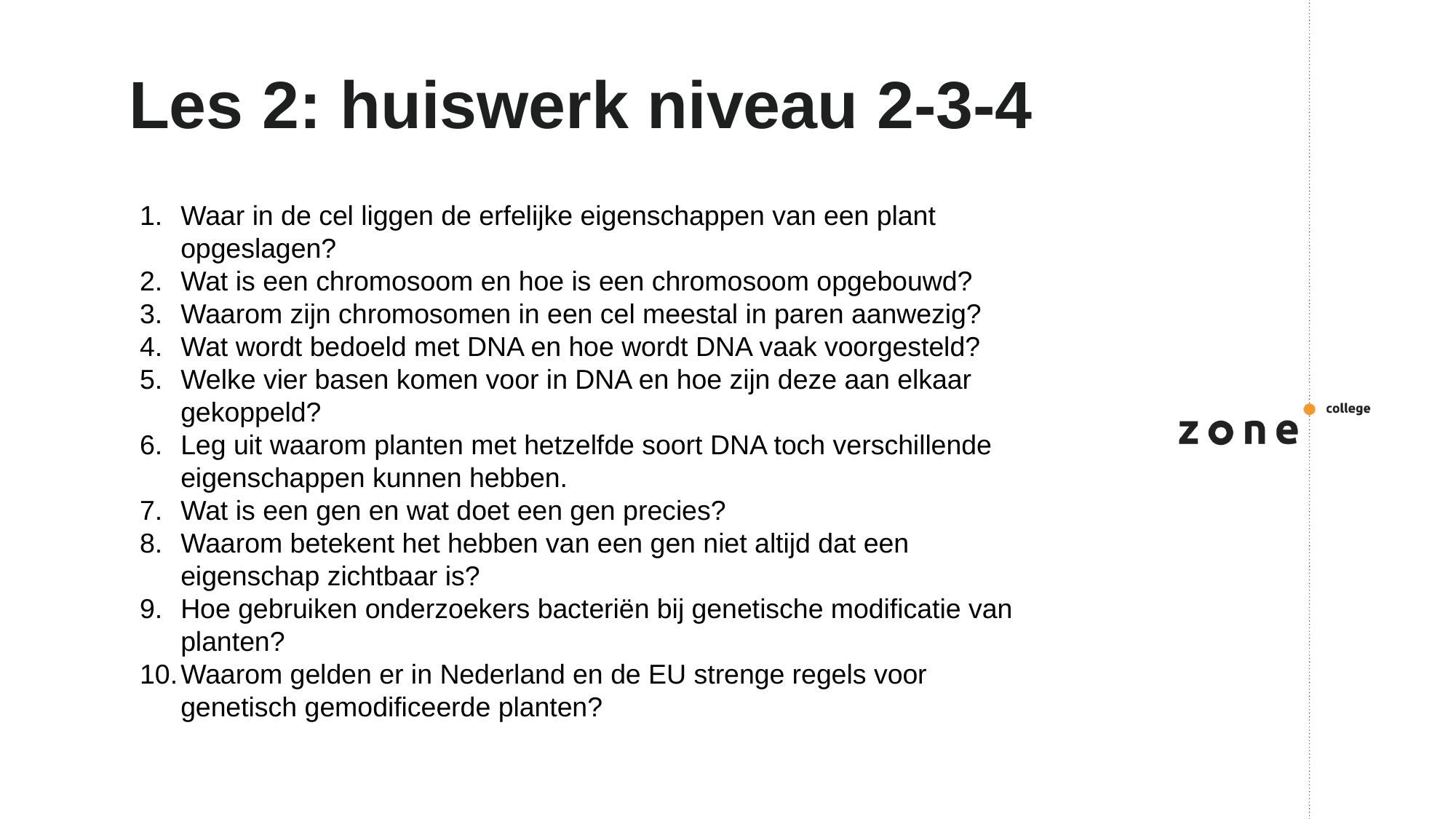

# Les 2: huiswerk niveau 2-3-4
Waar in de cel liggen de erfelijke eigenschappen van een plant opgeslagen?
Wat is een chromosoom en hoe is een chromosoom opgebouwd?
Waarom zijn chromosomen in een cel meestal in paren aanwezig?
Wat wordt bedoeld met DNA en hoe wordt DNA vaak voorgesteld?
Welke vier basen komen voor in DNA en hoe zijn deze aan elkaar gekoppeld?
Leg uit waarom planten met hetzelfde soort DNA toch verschillende eigenschappen kunnen hebben.
Wat is een gen en wat doet een gen precies?
Waarom betekent het hebben van een gen niet altijd dat een eigenschap zichtbaar is?
Hoe gebruiken onderzoekers bacteriën bij genetische modificatie van planten?
Waarom gelden er in Nederland en de EU strenge regels voor genetisch gemodificeerde planten?